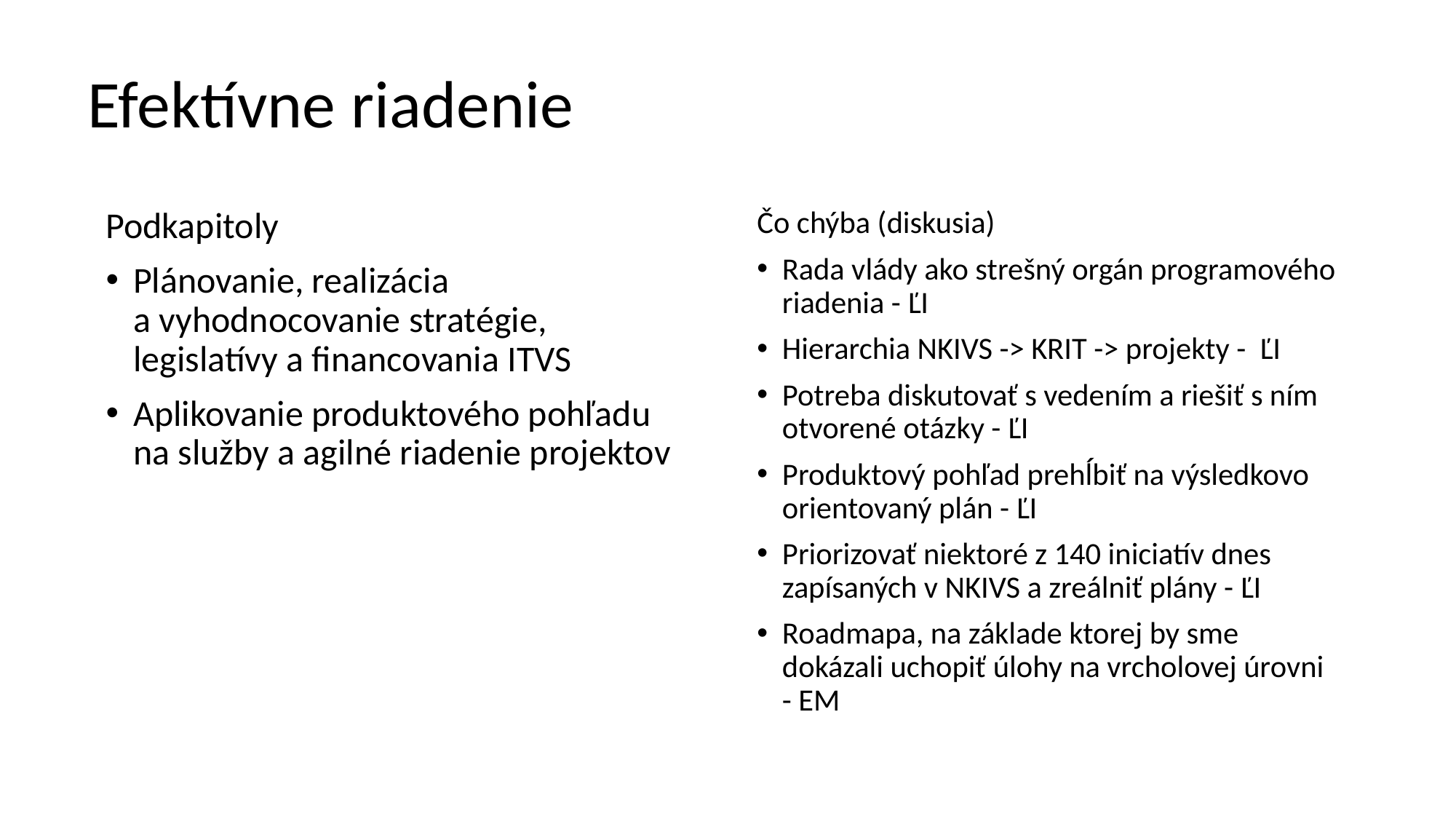

# Efektívne riadenie
Podkapitoly
Plánovanie, realizácia a vyhodnocovanie stratégie, legislatívy a financovania ITVS
Aplikovanie produktového pohľadu na služby a agilné riadenie projektov
Čo chýba (diskusia)
Rada vlády ako strešný orgán programového riadenia - ĽI
Hierarchia NKIVS -> KRIT -> projekty -  ĽI
Potreba diskutovať s vedením a riešiť s ním otvorené otázky - ĽI
Produktový pohľad prehĺbiť na výsledkovo orientovaný plán - ĽI
Priorizovať niektoré z 140 iniciatív dnes zapísaných v NKIVS a zreálniť plány - ĽI
Roadmapa, na základe ktorej by sme dokázali uchopiť úlohy na vrcholovej úrovni - EM